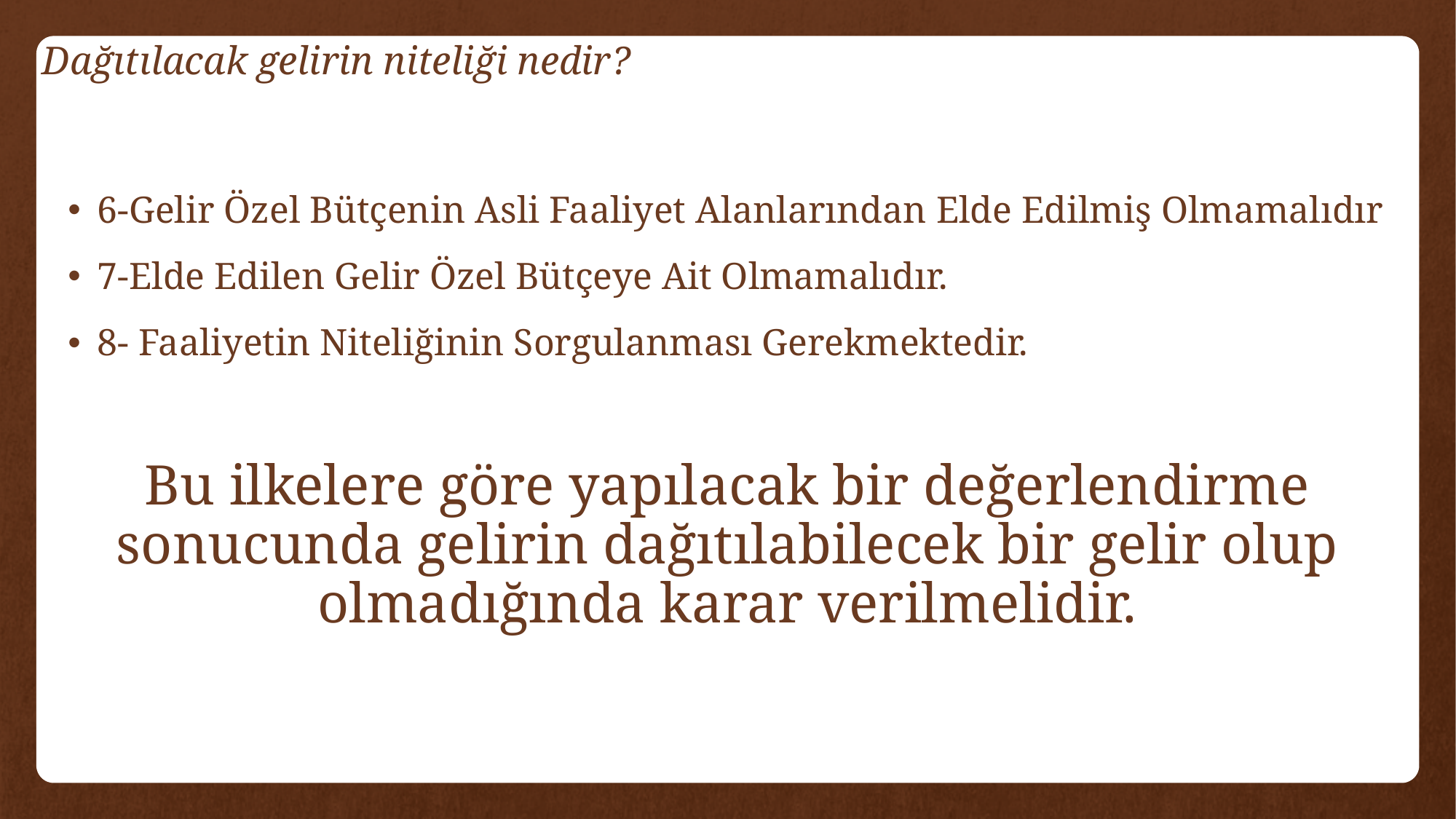

# Dağıtılacak gelirin niteliği nedir?
6-Gelir Özel Bütçenin Asli Faaliyet Alanlarından Elde Edilmiş Olmamalıdır
7-Elde Edilen Gelir Özel Bütçeye Ait Olmamalıdır.
8- Faaliyetin Niteliğinin Sorgulanması Gerekmektedir.

Bu ilkelere göre yapılacak bir değerlendirme sonucunda gelirin dağıtılabilecek bir gelir olup olmadığında karar verilmelidir.